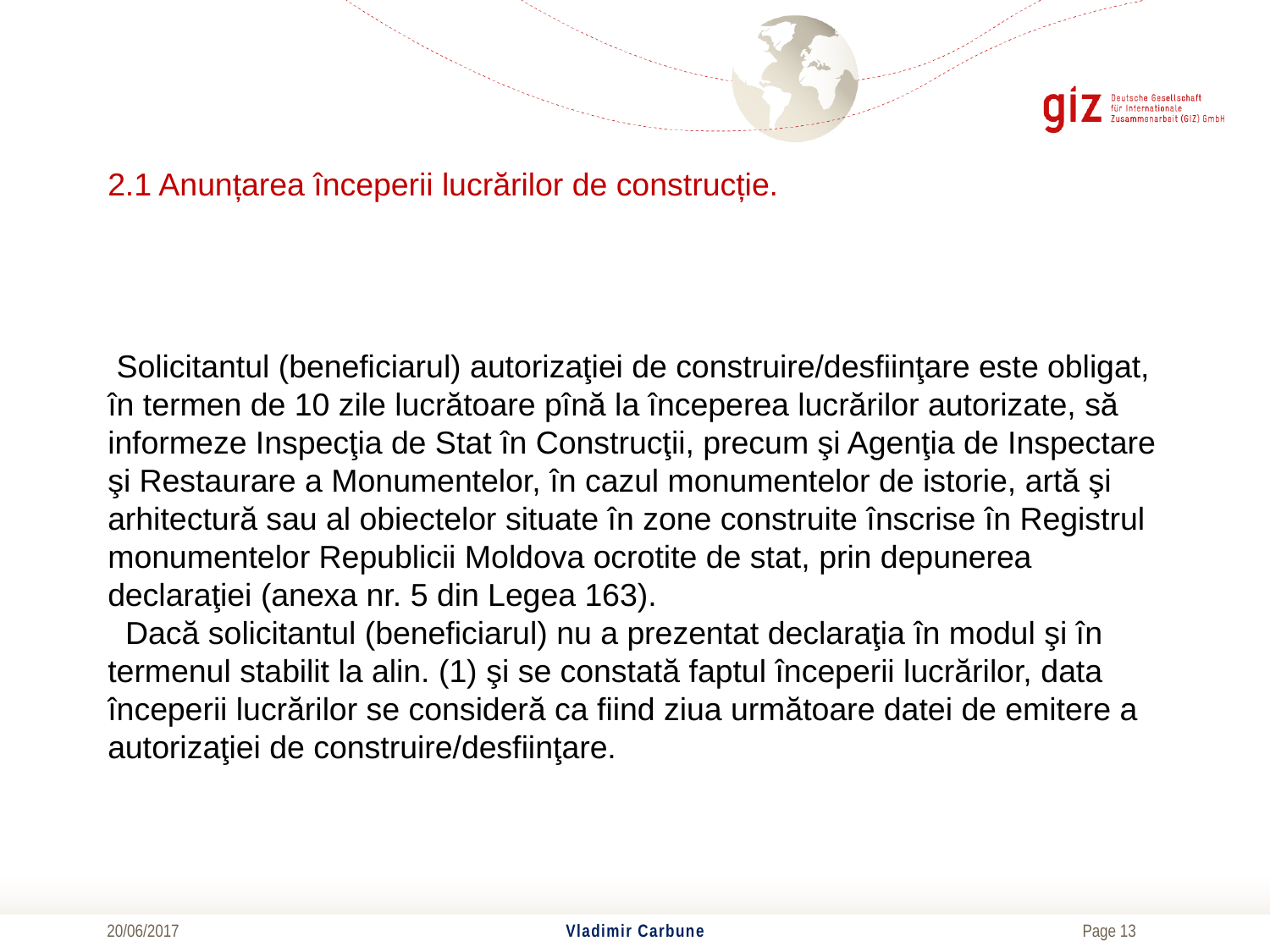

# 2.1 Anunțarea începerii lucrărilor de construcție.
 Solicitantul (beneficiarul) autorizaţiei de construire/desfiinţare este obligat, în termen de 10 zile lucrătoare pînă la începerea lucrărilor autorizate, să informeze Inspecţia de Stat în Construcţii, precum şi Agenţia de Inspectare şi Restaurare a Monumentelor, în cazul monumentelor de istorie, artă şi arhitectură sau al obiectelor situate în zone construite înscrise în Registrul monumentelor Republicii Moldova ocrotite de stat, prin depunerea declaraţiei (anexa nr. 5 din Legea 163).
  Dacă solicitantul (beneficiarul) nu a prezentat declaraţia în modul şi în termenul stabilit la alin. (1) şi se constată faptul începerii lucrărilor, data începerii lucrărilor se consideră ca fiind ziua următoare datei de emitere a autorizaţiei de construire/desfiinţare.
20/06/2017
Vladimir Carbune